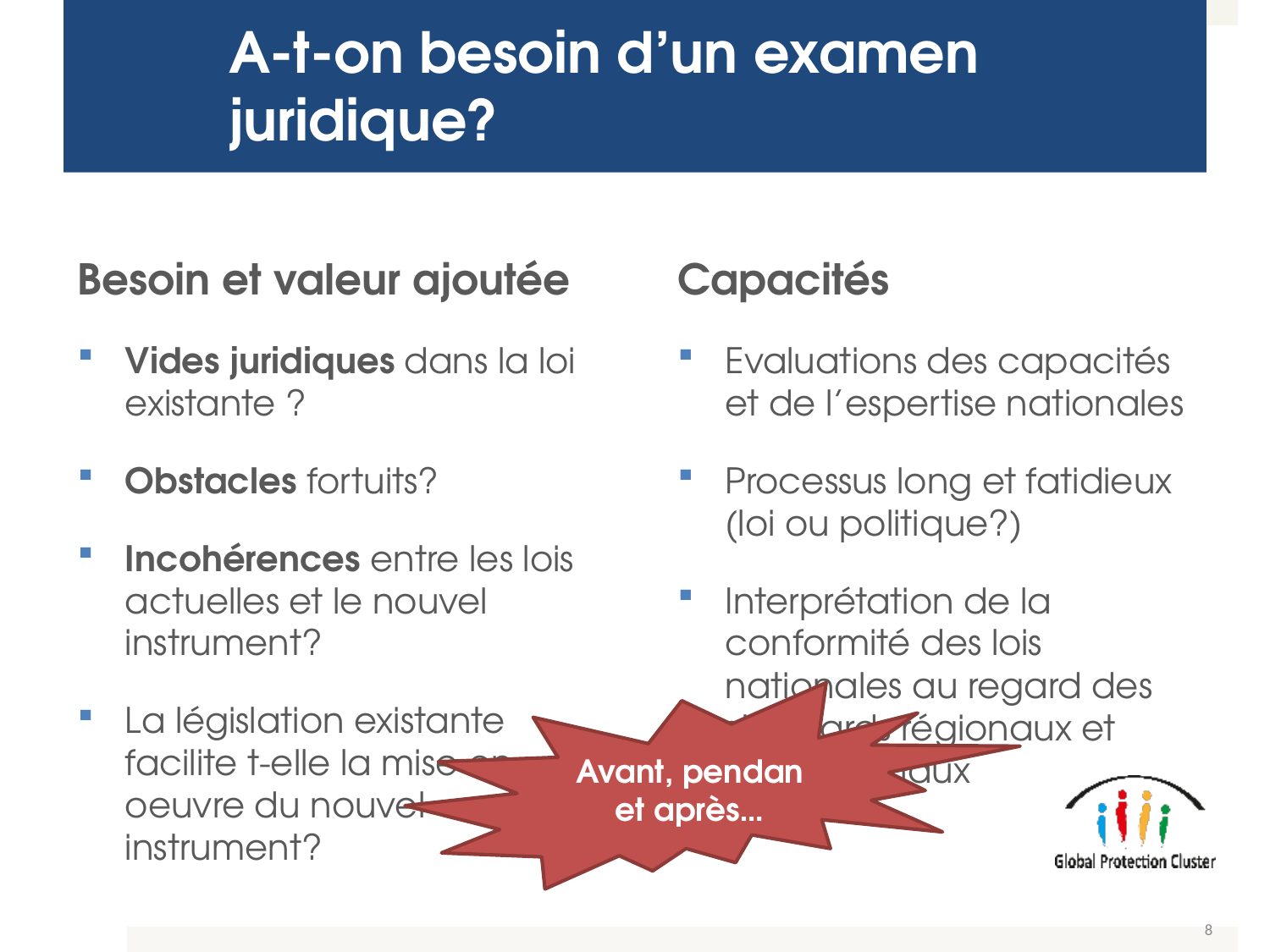

# A-t-on besoin d’un examen juridique?
Besoin et valeur ajoutée
Vides juridiques dans la loi existante ?
Obstacles fortuits?
Incohérences entre les lois actuelles et le nouvel instrument?
La législation existante facilite t-elle la mise en oeuvre du nouvel instrument?
Capacités
Evaluations des capacités et de l’espertise nationales
Processus long et fatidieux (loi ou politique?)
Interprétation de la conformité des lois nationales au regard des standards régionaux et internationaux
Avant, pendan et après…